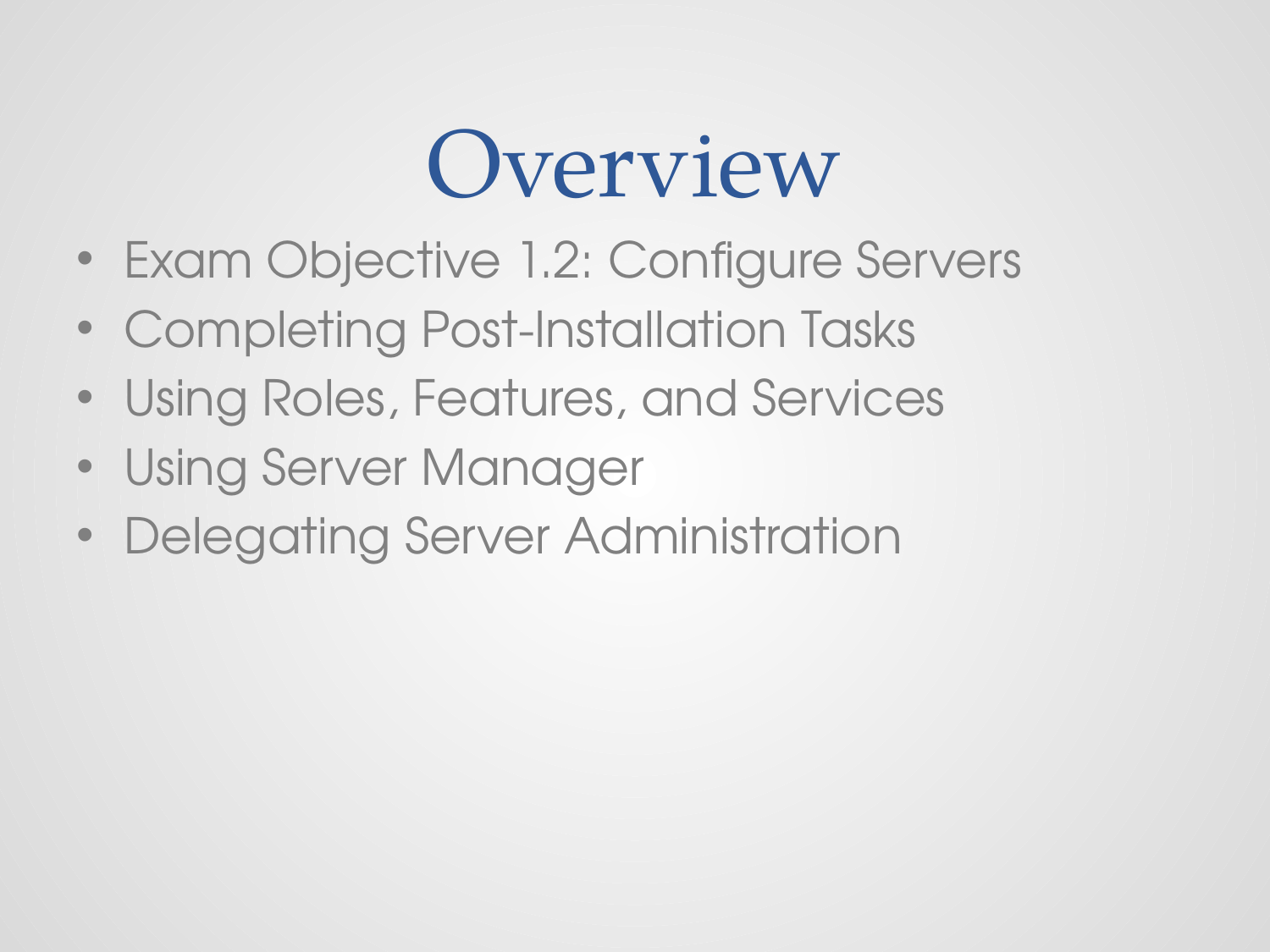

# Overview
Exam Objective 1.2: Configure Servers
Completing Post-Installation Tasks
Using Roles, Features, and Services
Using Server Manager
Delegating Server Administration
© 2013 John Wiley & Sons, Inc.
2